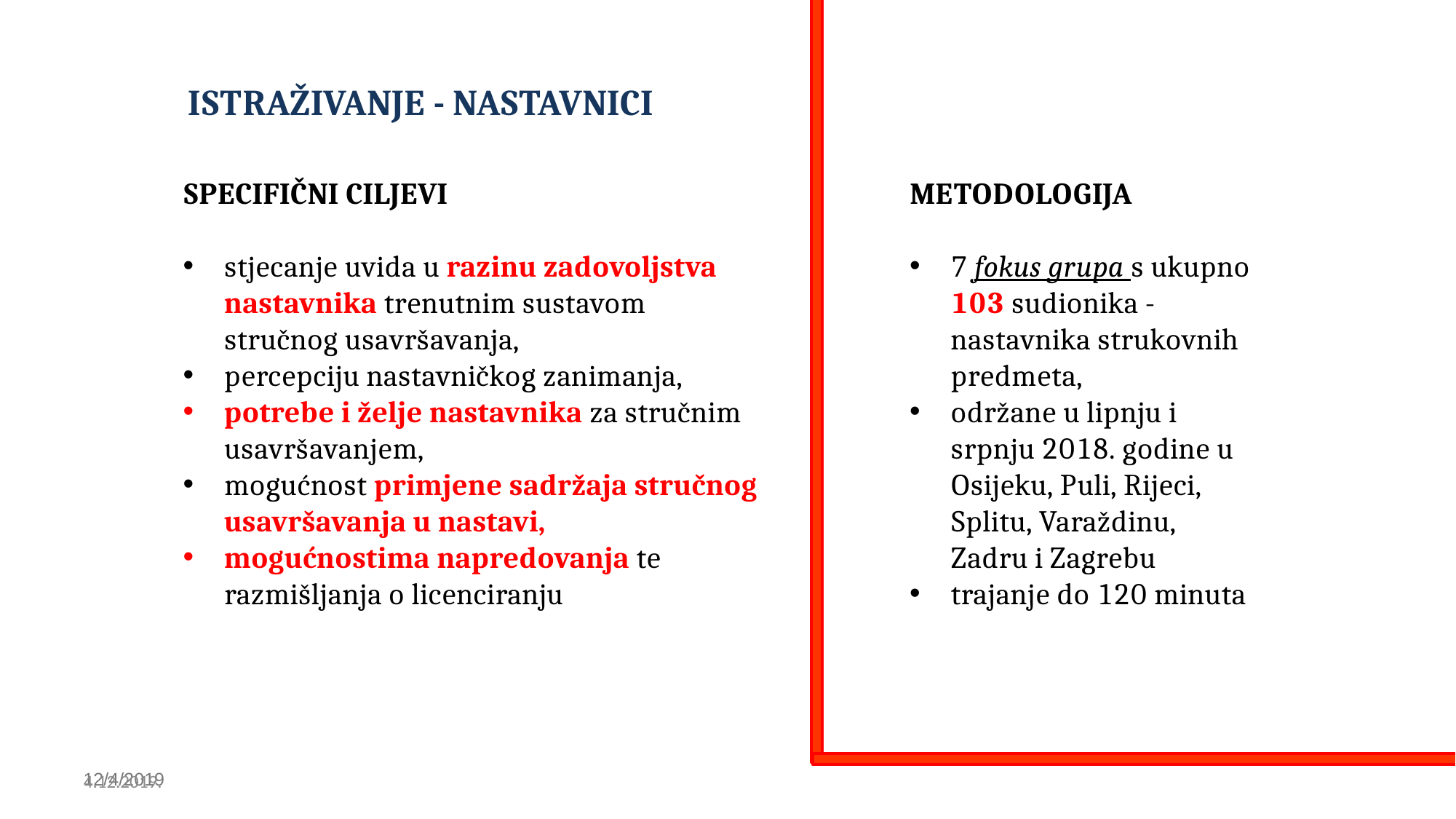

# ISTRAŽIVANJE - NASTAVNICI
SPECIFIČNI CILJEVI

stjecanje uvida u razinu zadovoljstva nastavnika trenutnim sustavom stručnog usavršavanja,
percepciju nastavničkog zanimanja,
potrebe i želje nastavnika za stručnim usavršavanjem,
mogućnost primjene sadržaja stručnog usavršavanja u nastavi,
mogućnostima napredovanja te razmišljanja o licenciranju
METODOLOGIJA

7 fokus grupa s ukupno 103 sudionika - nastavnika strukovnih predmeta,
održane u lipnju i srpnju 2018. godine u Osijeku, Puli, Rijeci, Splitu, Varaždinu, Zadru i Zagrebu
trajanje do 120 minuta

4.12.2019.